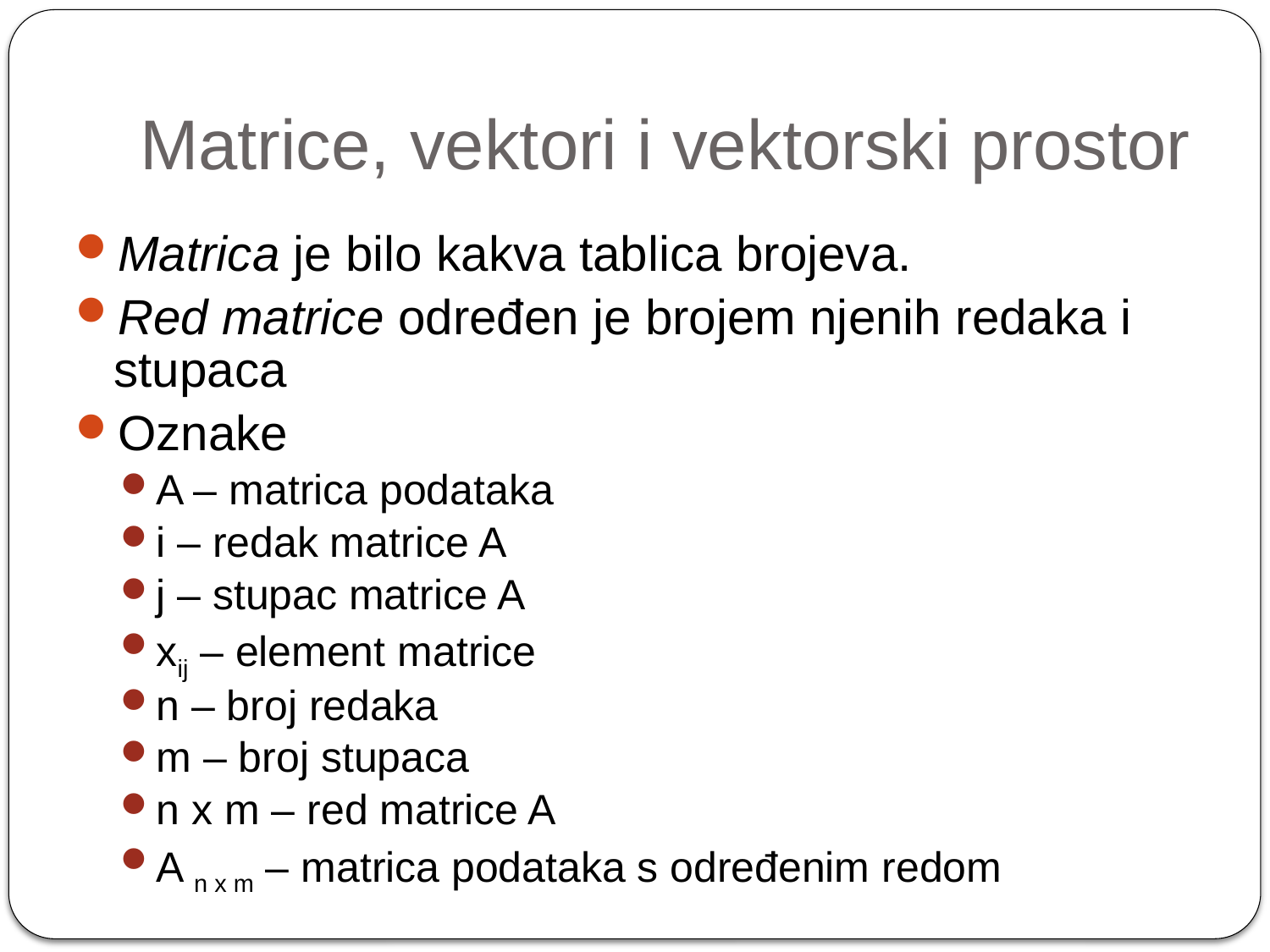

# Matrice, vektori i vektorski prostor
Matrica je bilo kakva tablica brojeva.
Red matrice određen je brojem njenih redaka i stupaca
Oznake
A – matrica podataka
i – redak matrice A
j – stupac matrice A
xij – element matrice
n – broj redaka
m – broj stupaca
n x m – red matrice A
A n x m – matrica podataka s određenim redom